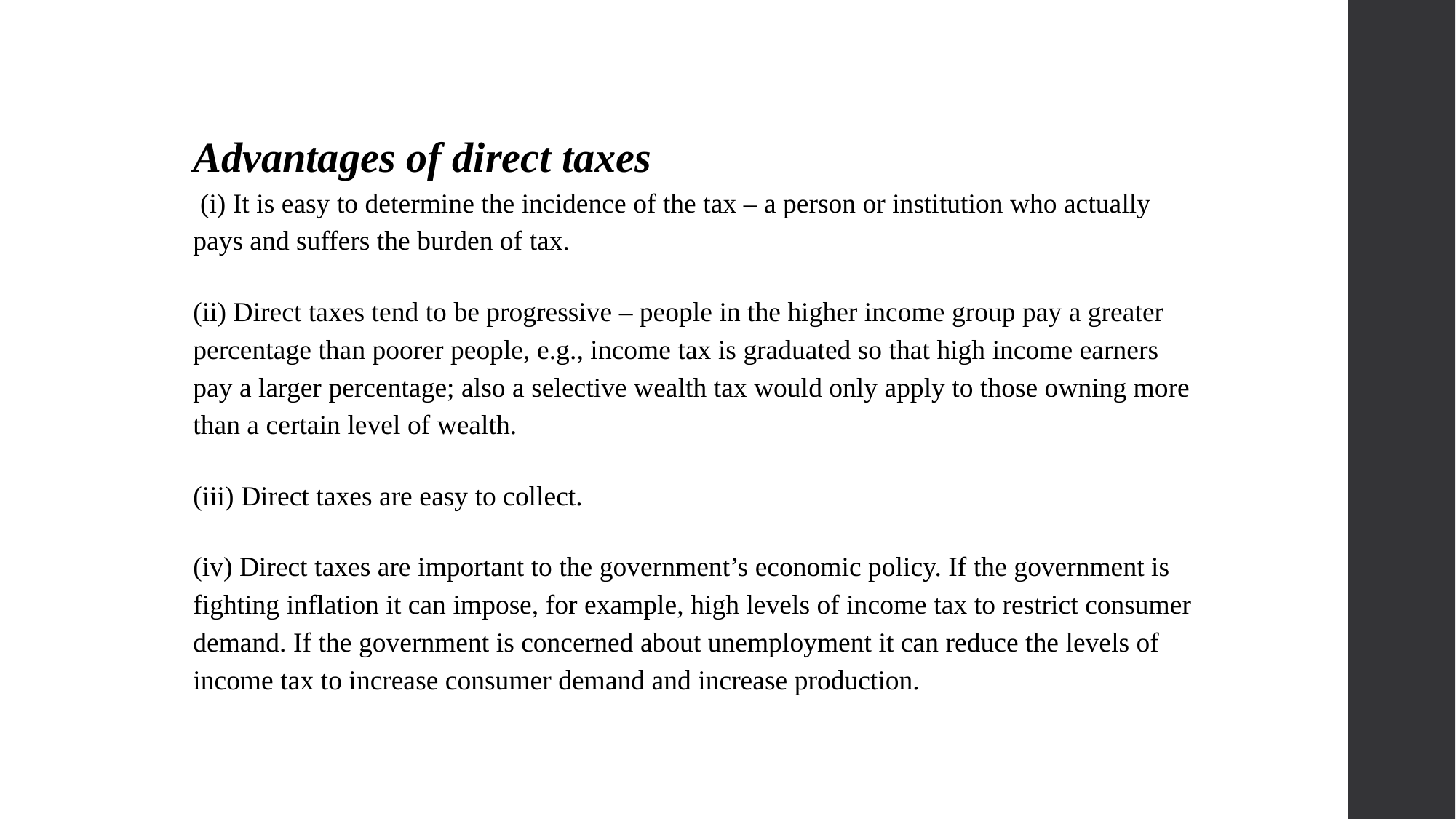

Advantages of direct taxes
 (i) It is easy to determine the incidence of the tax – a person or institution who actually pays and suffers the burden of tax.

(ii) Direct taxes tend to be progressive – people in the higher income group pay a greater percentage than poorer people, e.g., income tax is graduated so that high income earners pay a larger percentage; also a selective wealth tax would only apply to those owning more than a certain level of wealth.

(iii) Direct taxes are easy to collect.

(iv) Direct taxes are important to the government’s economic policy. If the government is fighting inflation it can impose, for example, high levels of income tax to restrict consumer demand. If the government is concerned about unemployment it can reduce the levels of income tax to increase consumer demand and increase production.